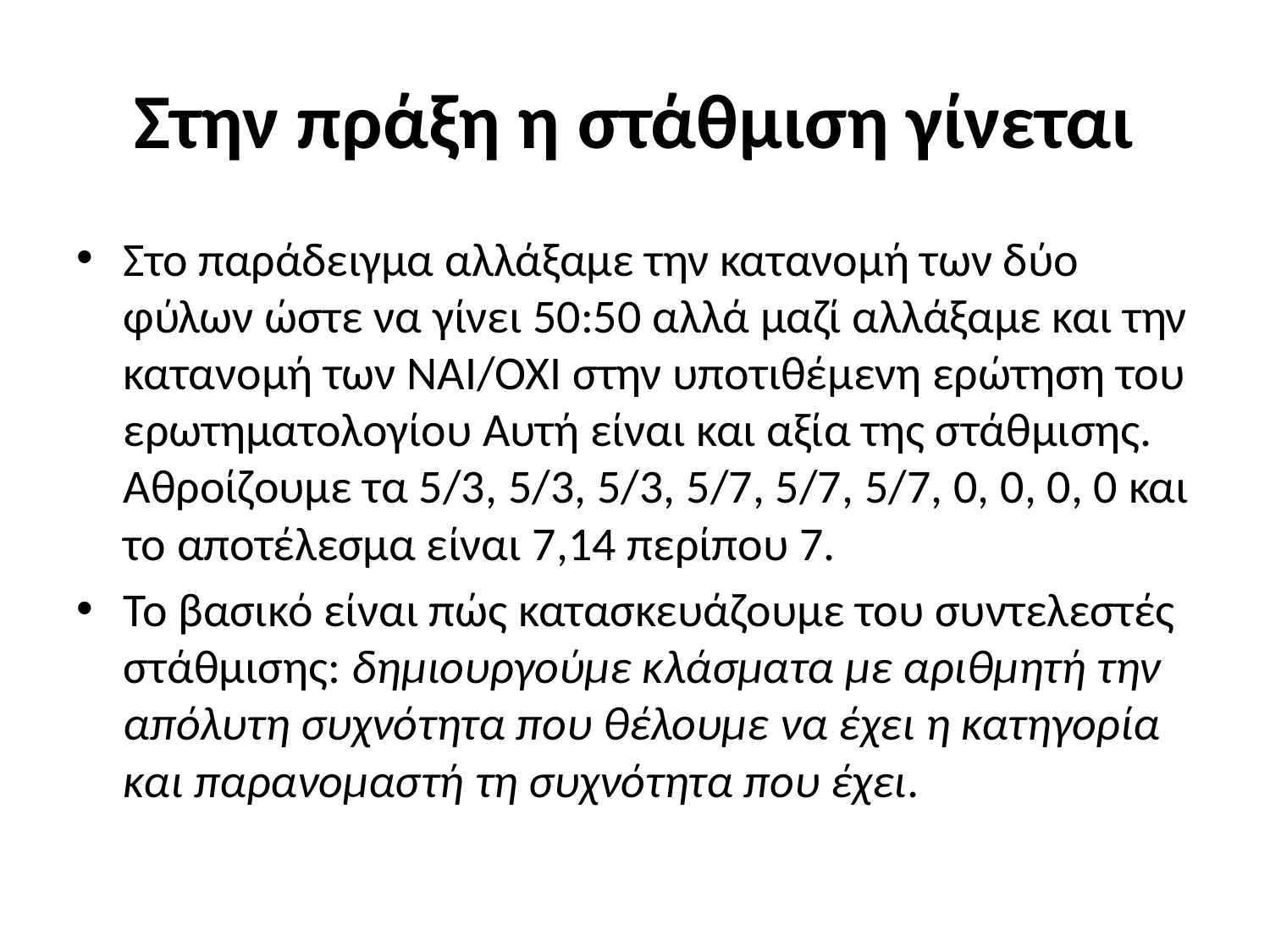

# Στην πράξη η στάθμιση γίνεται
Στο παράδειγμα αλλάξαμε την κατανομή των δύο φύλων ώστε να γίνει 50:50 αλλά μαζί αλλάξαμε και την κατανομή των ΝΑΙ/ΟΧΙ στην υποτιθέμενη ερώτηση του ερωτηματολογίου Αυτή είναι και αξία της στάθμισης. Αθροίζουμε τα 5/3, 5/3, 5/3, 5/7, 5/7, 5/7, 0, 0, 0, 0 και το αποτέλεσμα είναι 7,14 περίπου 7.
Το βασικό είναι πώς κατασκευάζουμε του συντελεστές στάθμισης: δημιουργούμε κλάσματα με αριθμητή την απόλυτη συχνότητα που θέλουμε να έχει η κατηγορία και παρανομαστή τη συχνότητα που έχει.